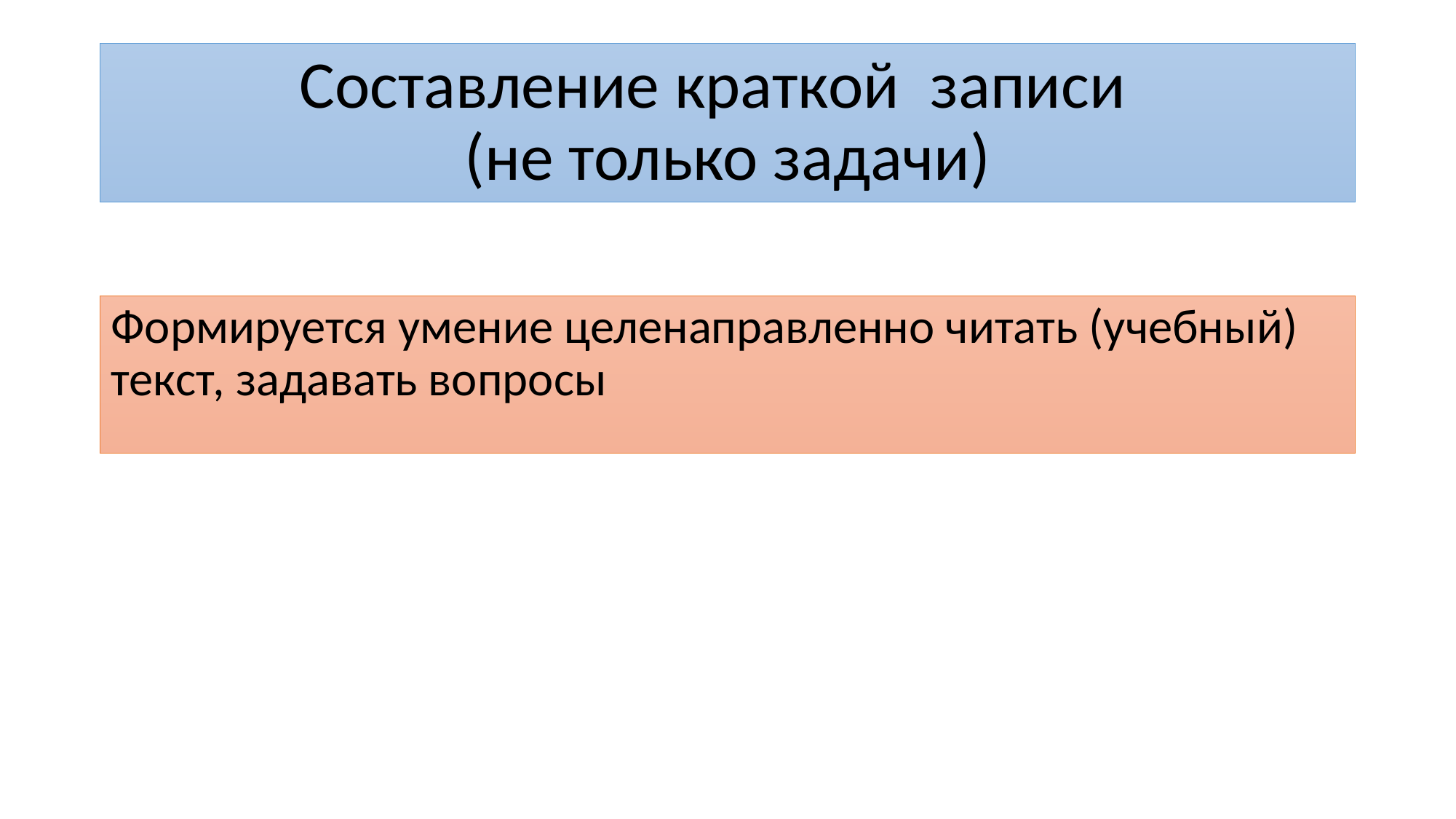

# Составление краткой  записи  (не только задачи)
Формируется умение целенаправленно читать (учебный) текст, задавать вопросы